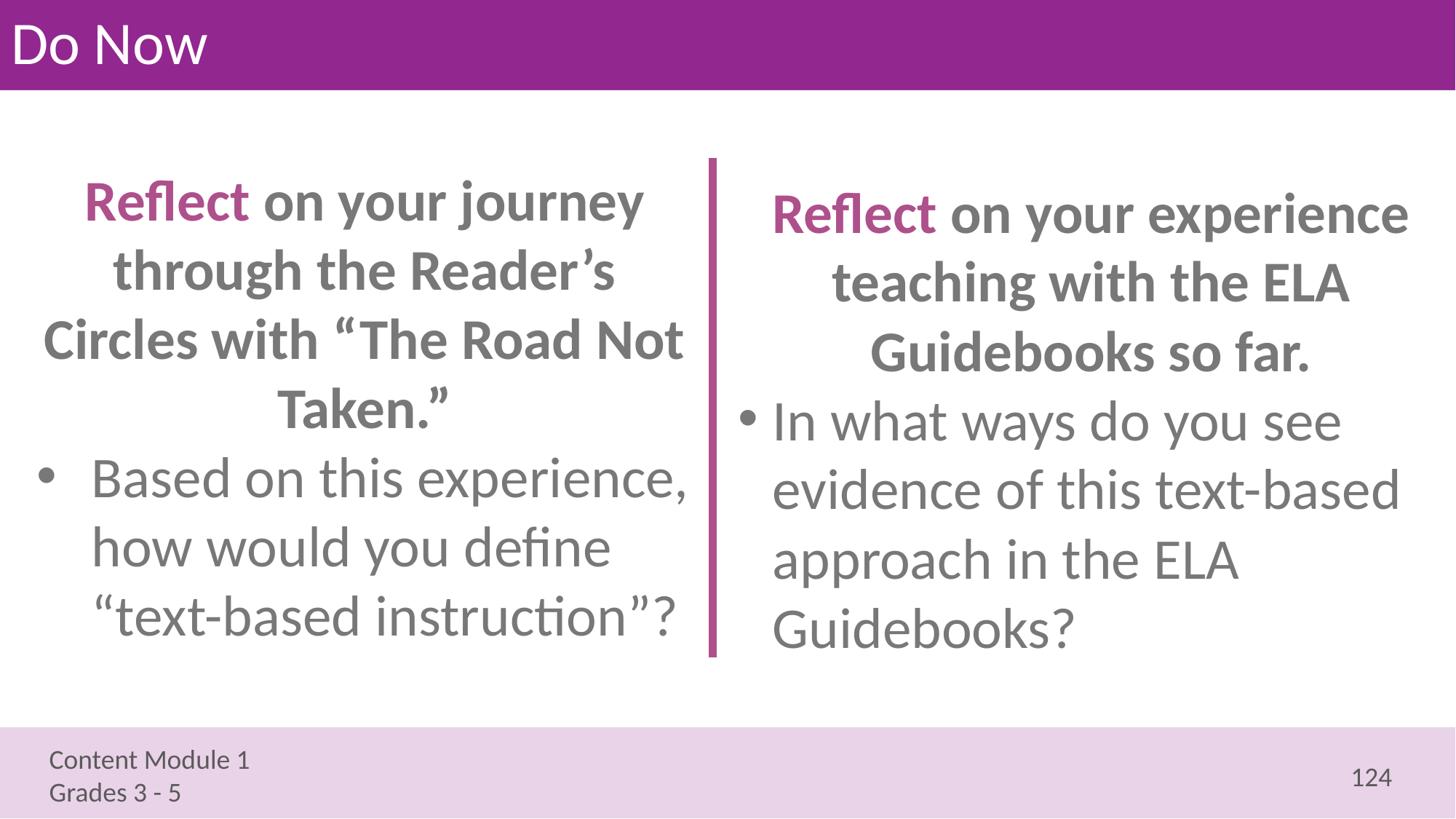

# Do Now

Reflect on your journey through the Reader’s Circles with “The Road Not Taken.”
Based on this experience, how would you define “text-based instruction”?
Reflect on your experience teaching with the ELA Guidebooks so far.
In what ways do you see evidence of this text-based approach in the ELA Guidebooks?
124